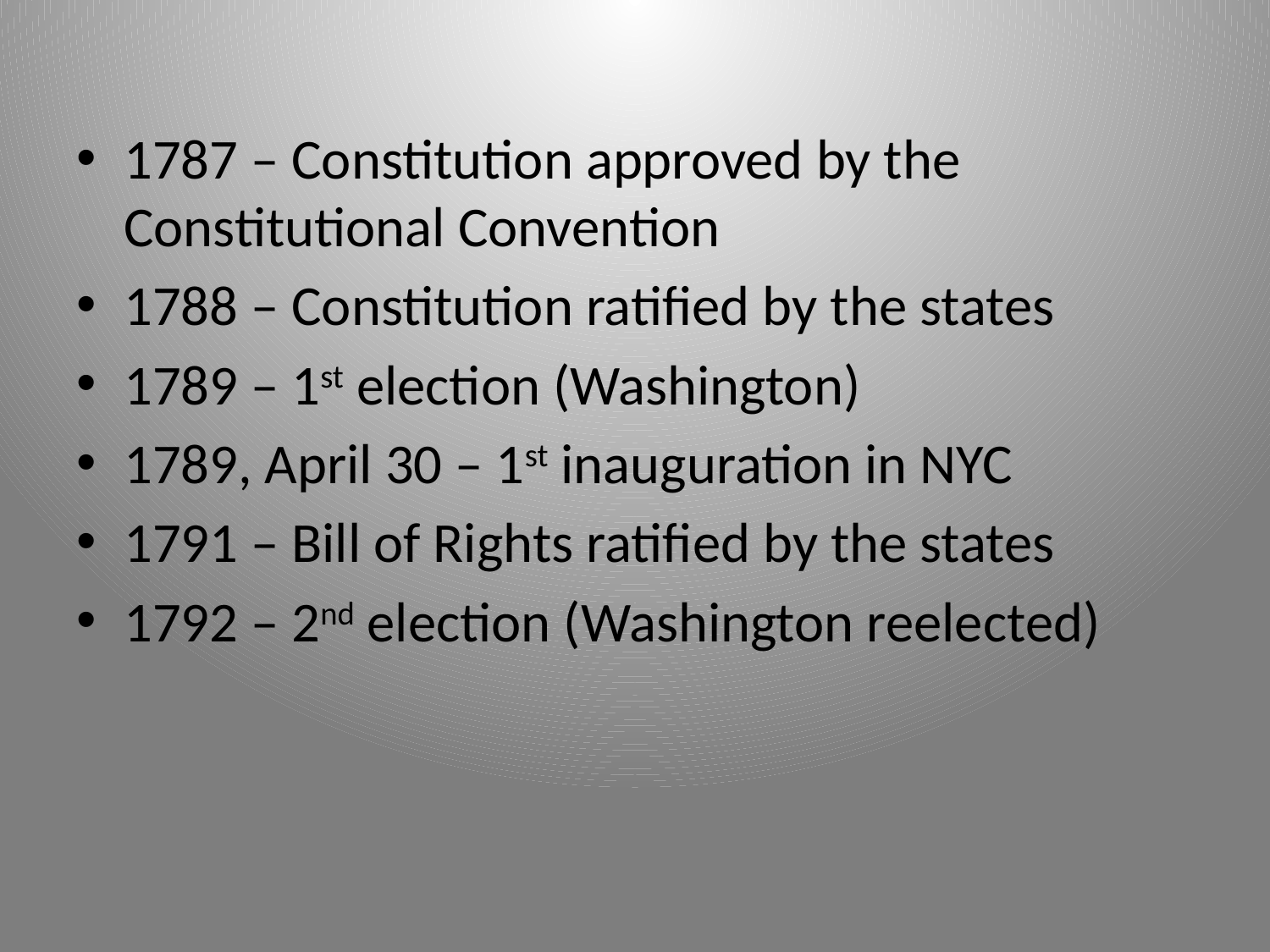

1787 – Constitution approved by the Constitutional Convention
1788 – Constitution ratified by the states
1789 – 1st election (Washington)
1789, April 30 – 1st inauguration in NYC
1791 – Bill of Rights ratified by the states
1792 – 2nd election (Washington reelected)